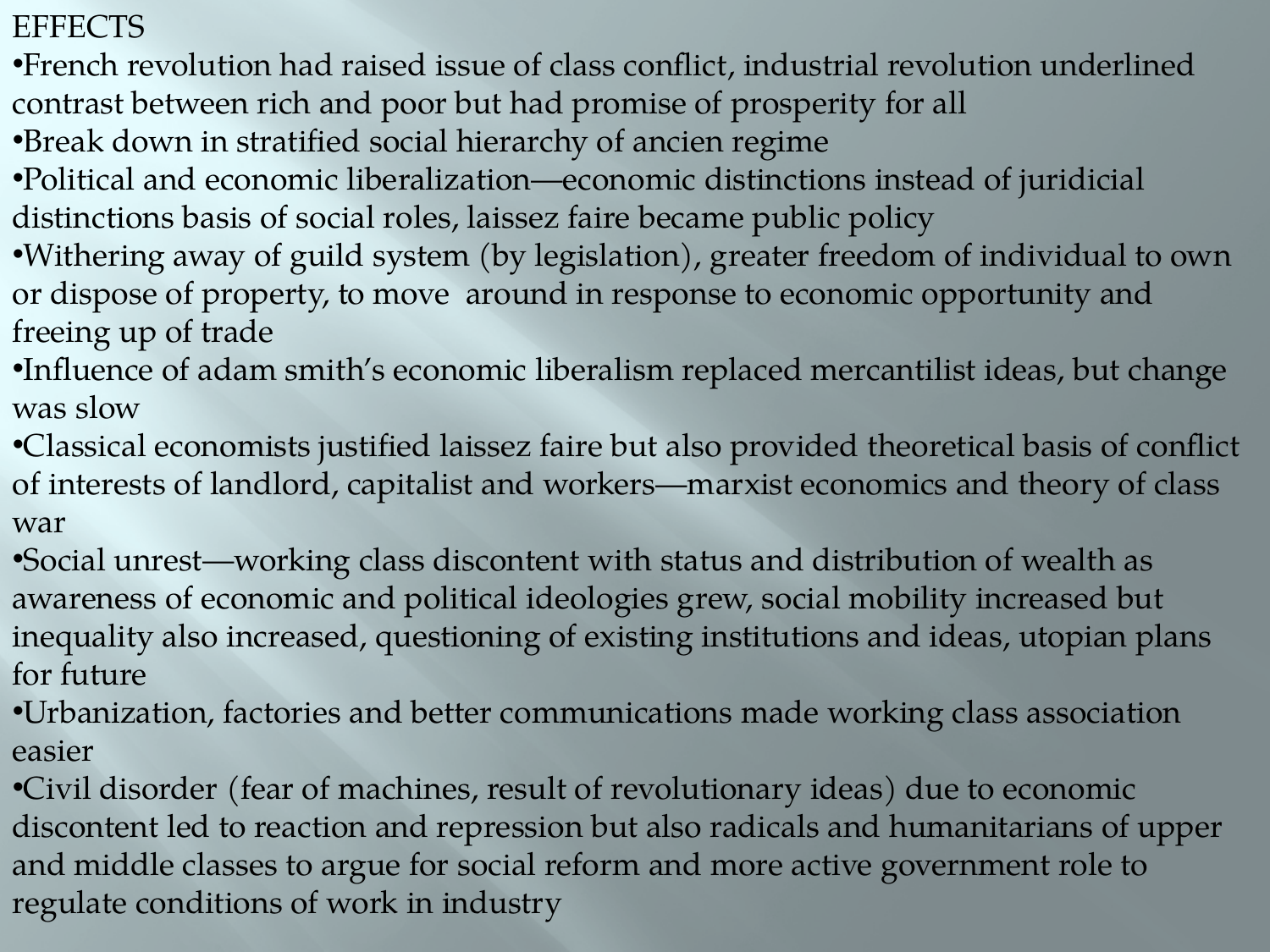

EFFECTS
French revolution had raised issue of class conflict, industrial revolution underlined contrast between rich and poor but had promise of prosperity for all
Break down in stratified social hierarchy of ancien regime
Political and economic liberalization—economic distinctions instead of juridicial distinctions basis of social roles, laissez faire became public policy
Withering away of guild system (by legislation), greater freedom of individual to own or dispose of property, to move  around in response to economic opportunity and freeing up of trade
Influence of adam smith’s economic liberalism replaced mercantilist ideas, but change was slow
Classical economists justified laissez faire but also provided theoretical basis of conflict of interests of landlord, capitalist and workers—marxist economics and theory of class war
Social unrest—working class discontent with status and distribution of wealth as awareness of economic and political ideologies grew, social mobility increased but inequality also increased, questioning of existing institutions and ideas, utopian plans for future
Urbanization, factories and better communications made working class association easier
Civil disorder (fear of machines, result of revolutionary ideas) due to economic discontent led to reaction and repression but also radicals and humanitarians of upper and middle classes to argue for social reform and more active government role to regulate conditions of work in industry